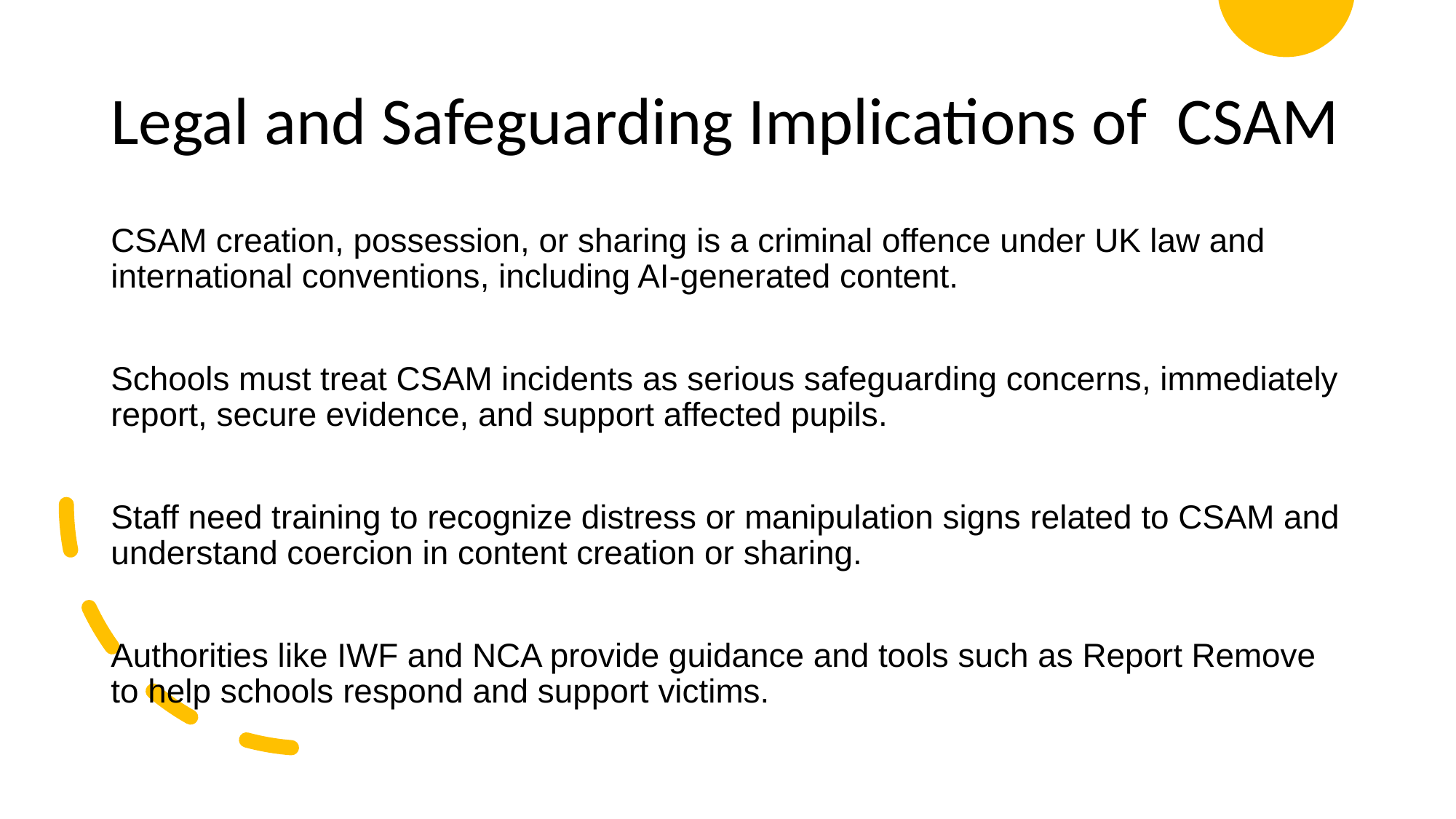

# Legal and Safeguarding Implications of  CSAM
CSAM creation, possession, or sharing is a criminal offence under UK law and international conventions, including AI-generated content.

Schools must treat CSAM incidents as serious safeguarding concerns, immediately report, secure evidence, and support affected pupils.​

Staff need training to recognize distress or manipulation signs related to CSAM and understand coercion in content creation or sharing.​

Authorities like IWF and NCA provide guidance and tools such as Report Remove to help schools respond and support victims.​